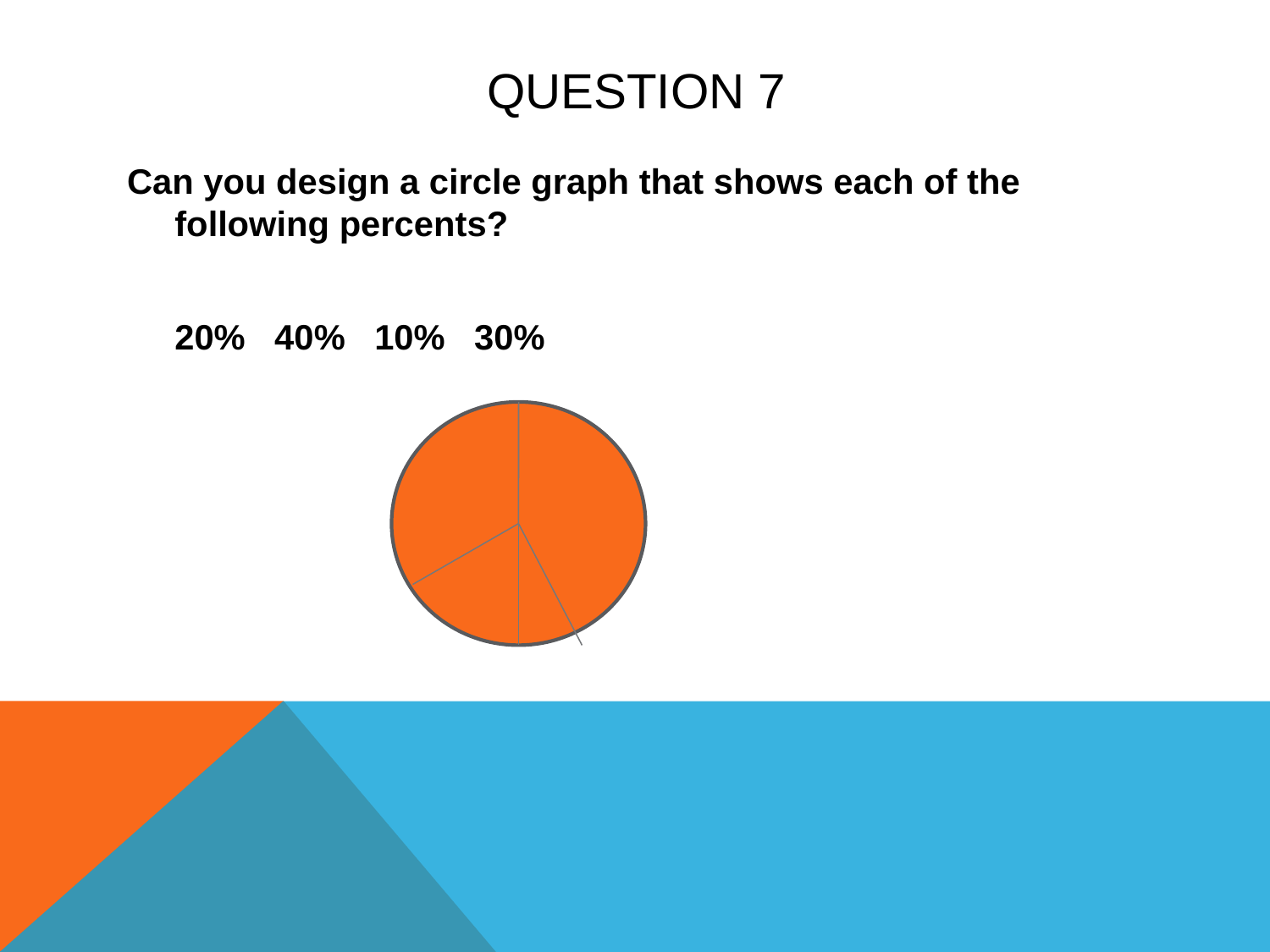

# Question 7
Can you design a circle graph that shows each of the following percents?

	20%   40%   10%   30%